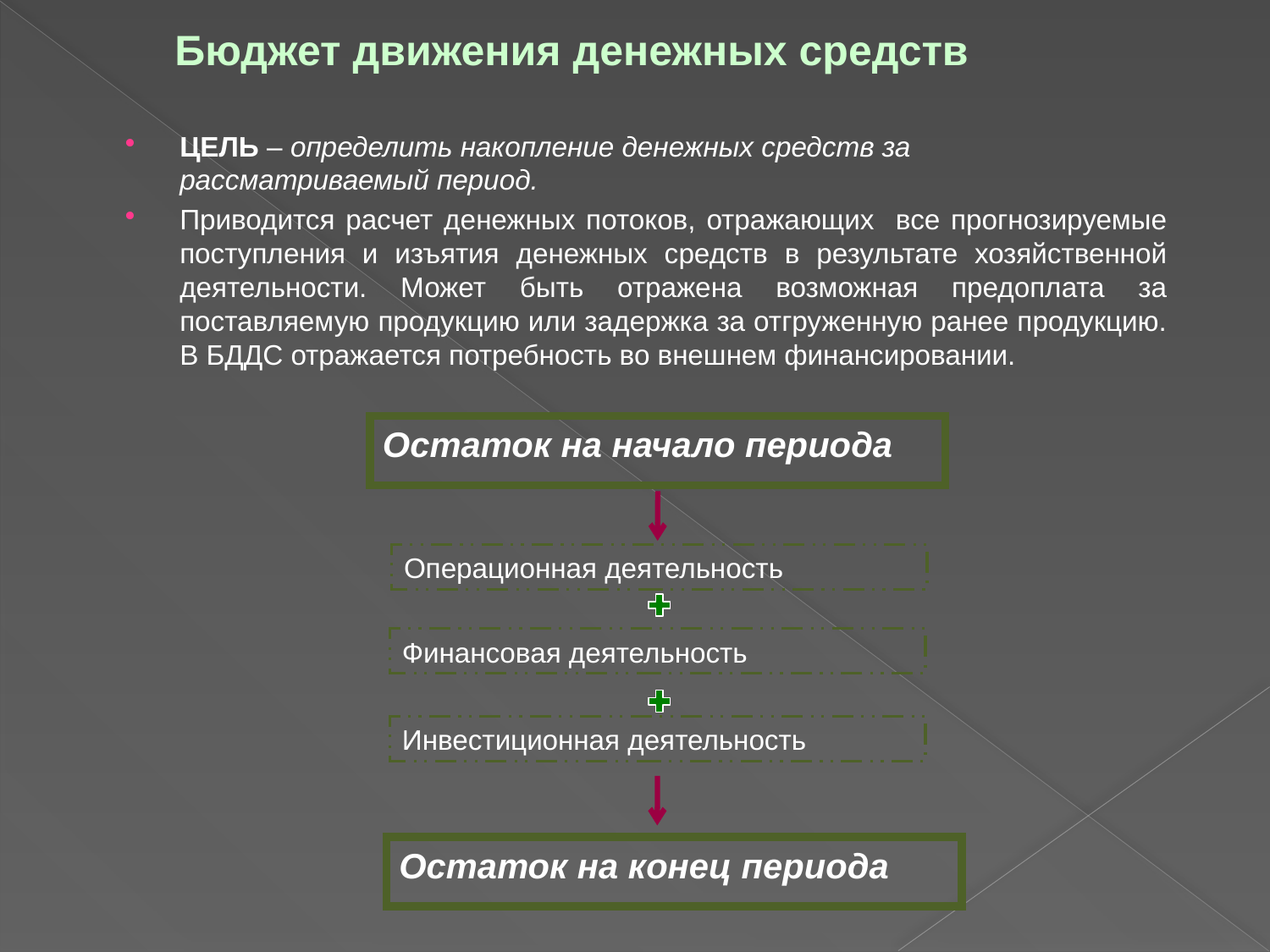

# Бюджет движения денежных средств

ЦЕЛЬ – определить накопление денежных средств за рассматриваемый период.
Приводится расчет денежных потоков, отражающих  все прогнозируемые поступления и изъятия денежных средств в результате хозяйственной деятельности. Может быть отражена возможная предоплата за поставляемую продукцию или задержка за отгруженную ранее продукцию. В БДДС отражается потребность во внешнем финансировании.
Остаток на начало периода
Операционная деятельность

Финансовая деятельность

Инвестиционная деятельность
Остаток на конец периода